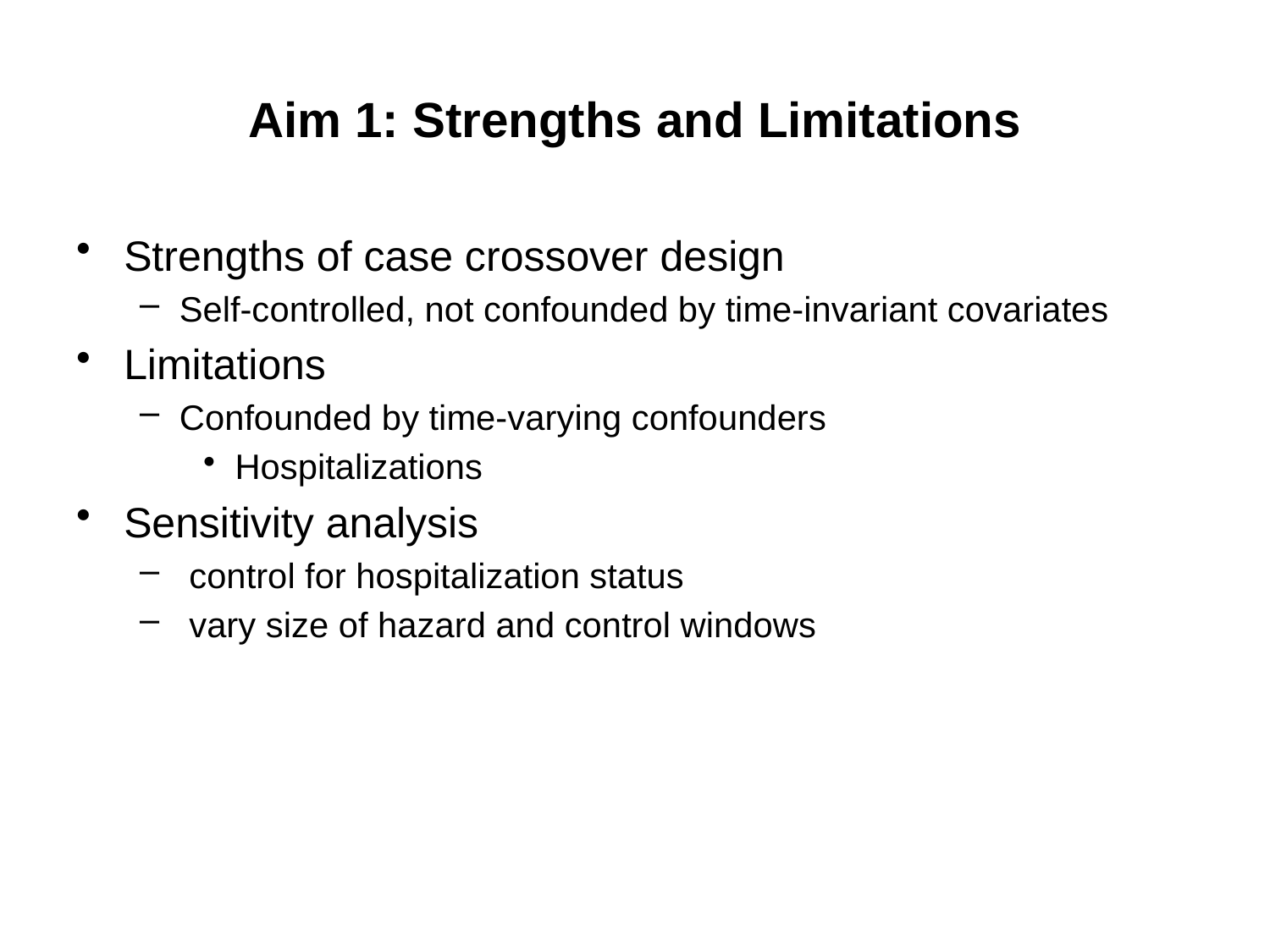

# Aim 1: Strengths and Limitations
Strengths of case crossover design
Self-controlled, not confounded by time-invariant covariates
Limitations
Confounded by time-varying confounders
Hospitalizations
Sensitivity analysis
 control for hospitalization status
 vary size of hazard and control windows